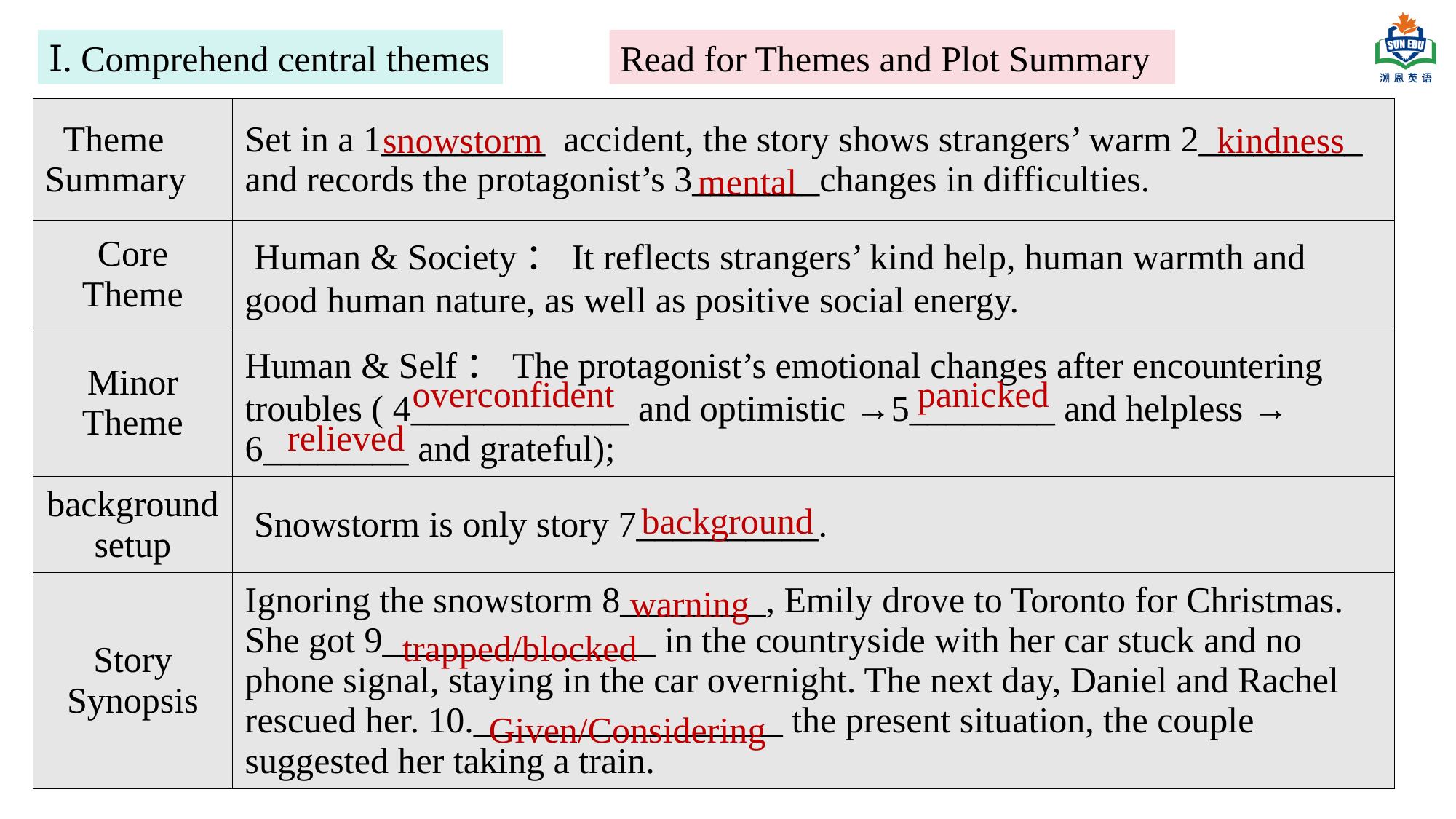

Ⅰ. Comprehend central themes
Read for Themes and Plot Summary
| Theme Summary | Set in a 1\_\_\_\_\_\_\_\_\_ accident, the story shows strangers’ warm 2\_\_\_\_\_\_\_\_\_ and records the protagonist’s 3\_\_\_\_\_\_\_changes in difficulties. |
| --- | --- |
| Core Theme | Human & Society：It reflects strangers’ kind help, human warmth and good human nature, as well as positive social energy. |
| Minor Theme | Human & Self：The protagonist’s emotional changes after encountering troubles ( 4\_\_\_\_\_\_\_\_\_\_\_\_ and optimistic →5\_\_\_\_\_\_\_\_ and helpless → 6\_\_\_\_\_\_\_\_ and grateful); |
| background setup | Snowstorm is only story 7\_\_\_\_\_\_\_\_\_\_. |
| Story Synopsis | Ignoring the snowstorm 8\_\_\_\_\_\_\_\_, Emily drove to Toronto for Christmas. She got 9\_\_\_\_\_\_\_\_\_\_\_\_\_\_\_ in the countryside with her car stuck and no phone signal, staying in the car overnight. The next day, Daniel and Rachel rescued her. 10.\_\_\_\_\_\_\_\_\_\_\_\_\_\_\_\_\_ the present situation, the couple suggested her taking a train. |
snowstorm
kindness
mental
overconfident
panicked
relieved
background
warning
 trapped/blocked
Given/Considering